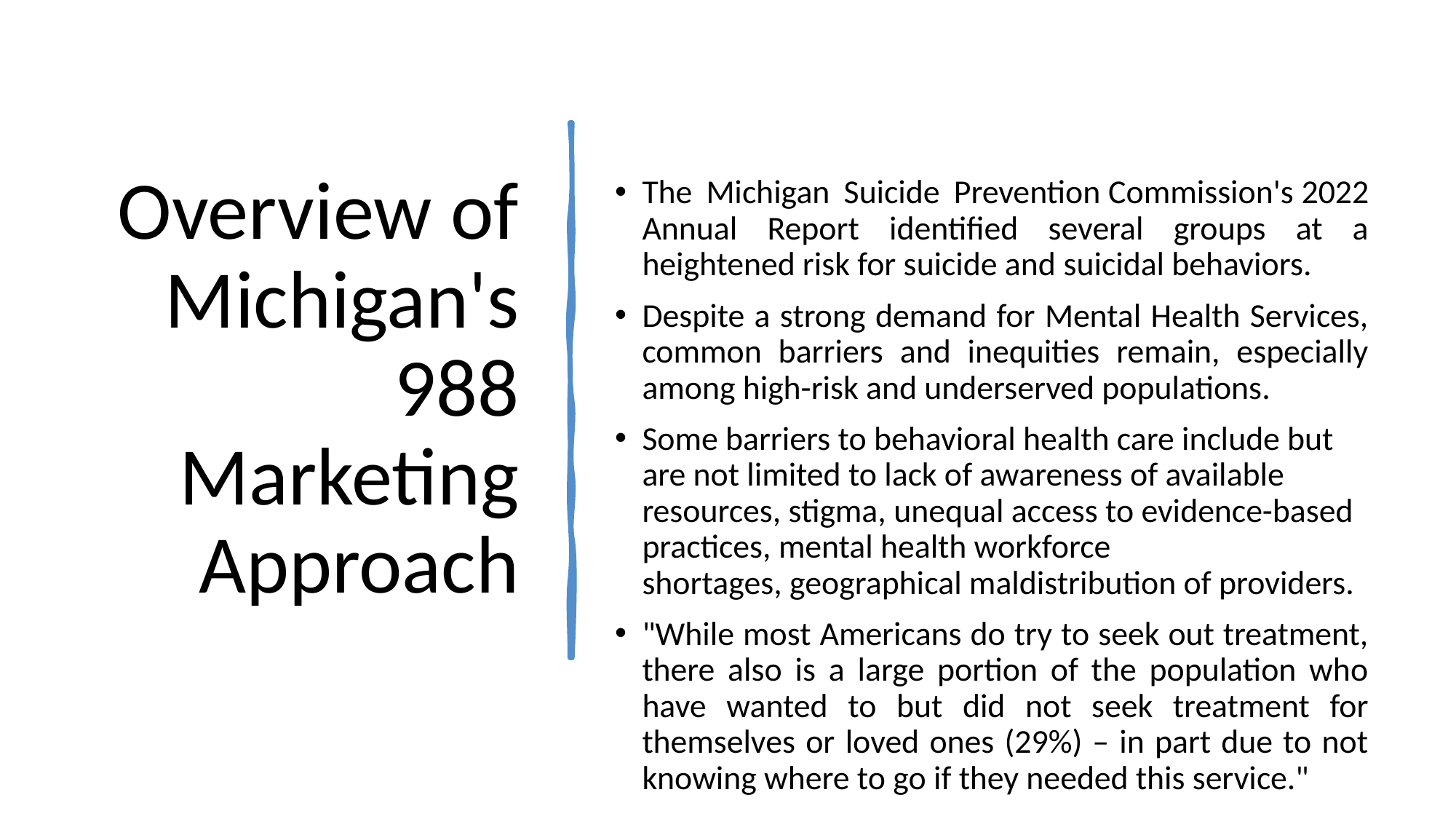

# Overview of Michigan's 988 Marketing Approach
The Michigan Suicide Prevention Commission's 2022 Annual Report identified several groups at a heightened risk for suicide and suicidal behaviors.
Despite a strong demand for Mental Health Services, common barriers and inequities remain, especially among high-risk and underserved populations.
Some barriers to behavioral health care include but are not limited to lack of awareness of available resources, stigma, unequal access to evidence-based practices, mental health workforce shortages, geographical maldistribution of providers.
"While most Americans do try to seek out treatment, there also is a large portion of the population who have wanted to but did not seek treatment for themselves or loved ones (29%) – in part due to not knowing where to go if they needed this service."